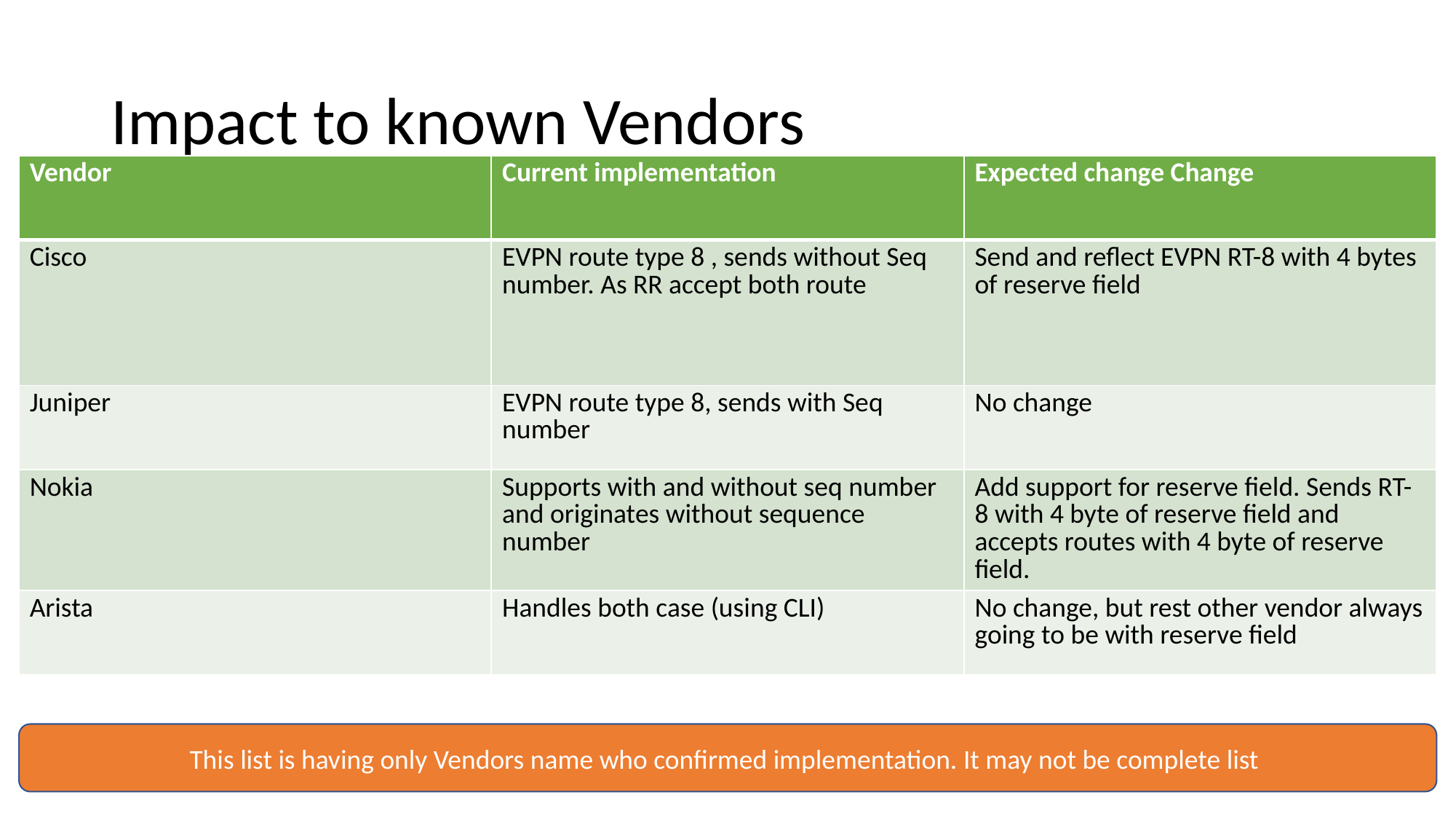

# Impact to known Vendors
| Vendor | Current implementation | Expected change Change |
| --- | --- | --- |
| Cisco | EVPN route type 8 , sends without Seq number. As RR accept both route | Send and reflect EVPN RT-8 with 4 bytes of reserve field |
| Juniper | EVPN route type 8, sends with Seq number | No change |
| Nokia | Supports with and without seq number and originates without sequence number | Add support for reserve field. Sends RT-8 with 4 byte of reserve field and accepts routes with 4 byte of reserve field. |
| Arista | Handles both case (using CLI) | No change, but rest other vendor always going to be with reserve field |
This list is having only Vendors name who confirmed implementation. It may not be complete list